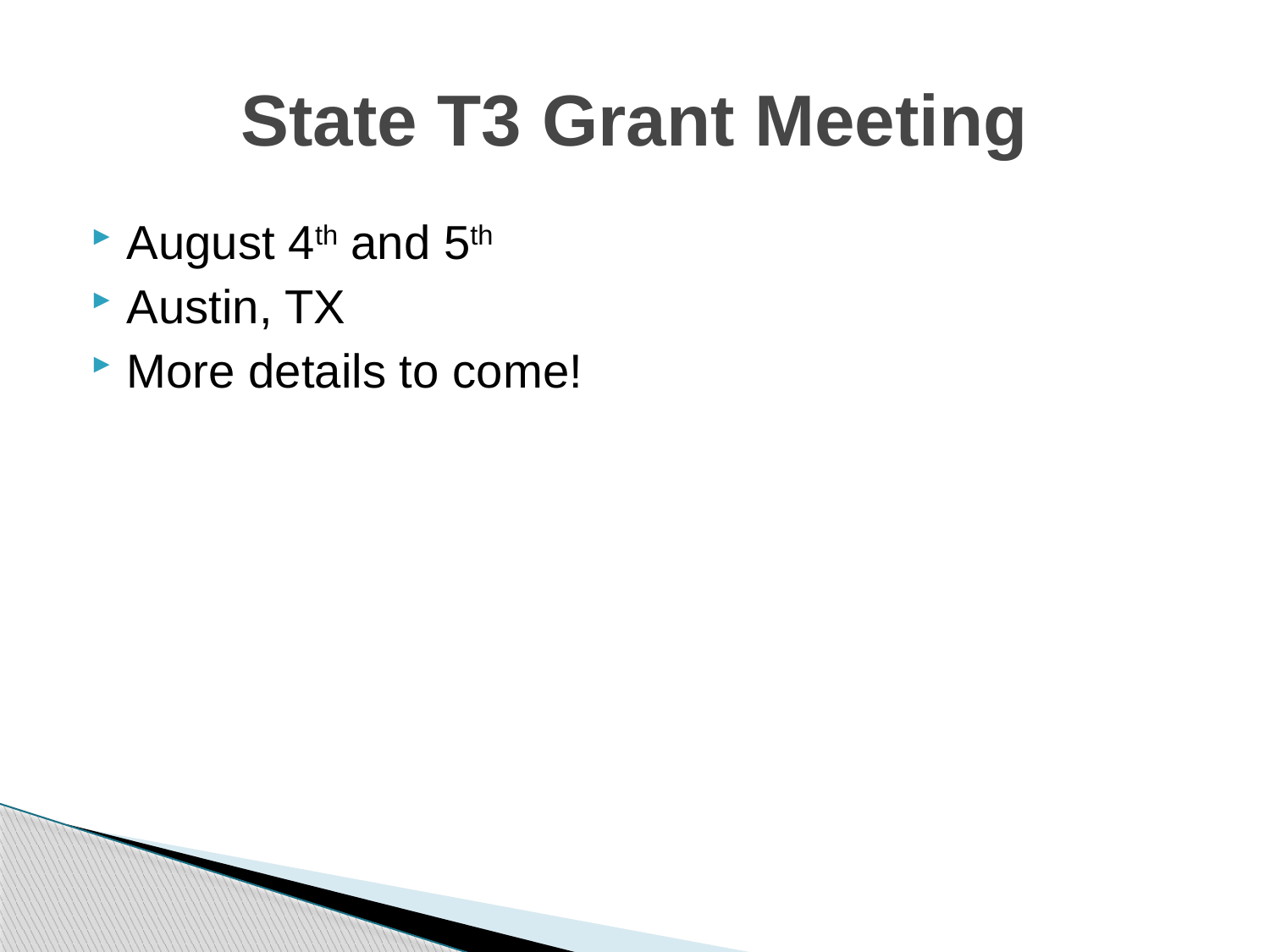

# State T3 Grant Meeting
August 4th and 5th
Austin, TX
More details to come!